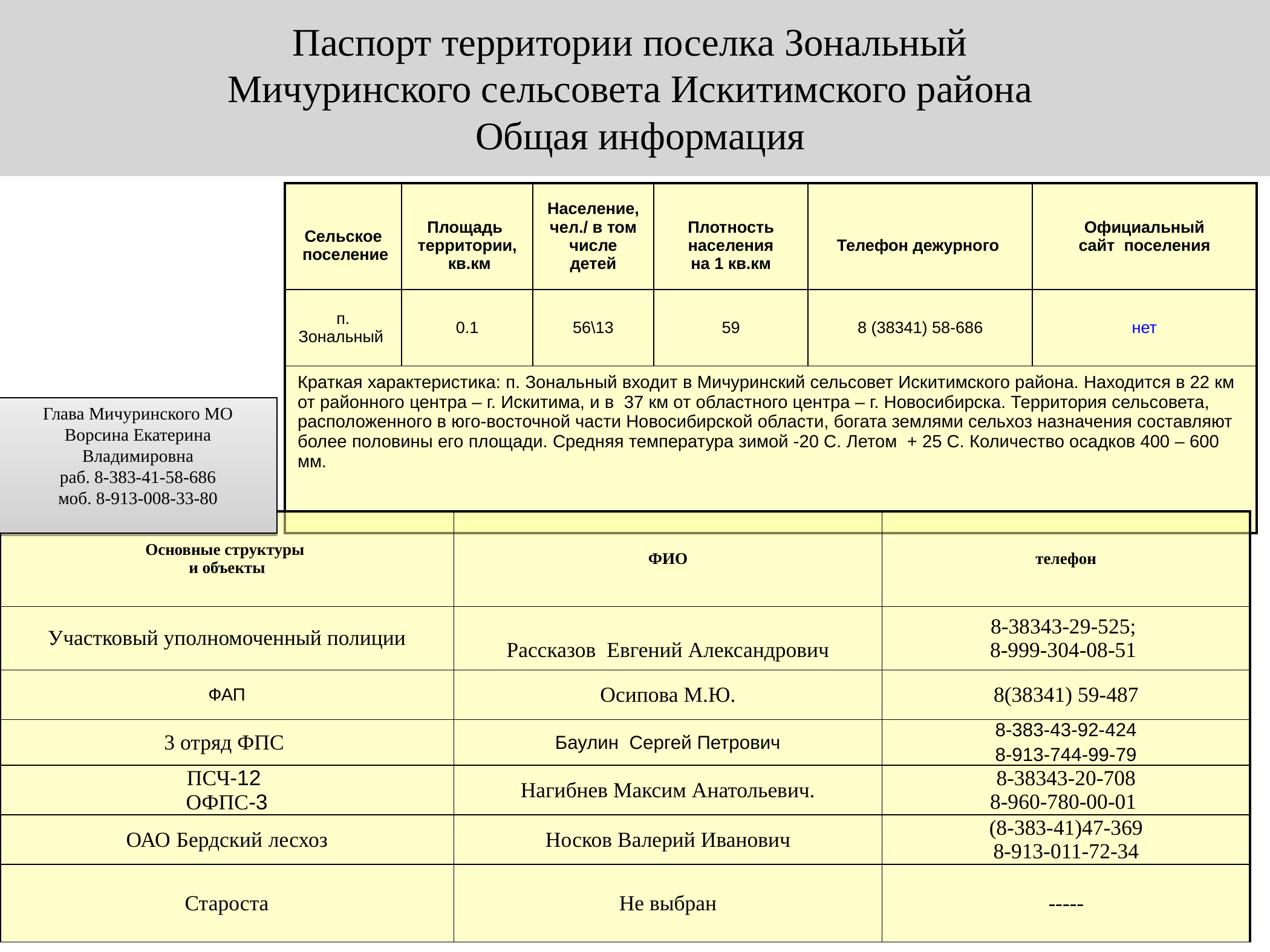

Паспорт территории поселка Зональный
Мичуринского сельсовета Искитимского района
 Общая информация
| Сельское поселение | Площадь территории, кв.км | Население, чел./ в том числе детей | Плотность населения на 1 кв.км | Телефон дежурного | Официальный сайт поселения |
| --- | --- | --- | --- | --- | --- |
| п. Зональный | 0.1 | 56\13 | 59 | 8 (38341) 58-686 | нет |
| Краткая характеристика: п. Зональный входит в Мичуринский сельсовет Искитимского района. Находится в 22 км от районного центра – г. Искитима, и в 37 км от областного центра – г. Новосибирска. Территория сельсовета, расположенного в юго-восточной части Новосибирской области, богата землями сельхоз назначения составляют более половины его площади. Средняя температура зимой -20 С. Летом + 25 С. Количество осадков 400 – 600 мм. |  |  |  |  |  |
Глава Мичуринского МО
Ворсина Екатерина Владимировна
раб. 8-383-41-58-686
моб. 8-913-008-33-80
| Основные структуры и объекты | ФИО | телефон |
| --- | --- | --- |
| Участковый уполномоченный полиции | Рассказов Евгений Александрович | 8-38343-29-525; 8-999-304-08-51 |
| ФАП | Осипова М.Ю. | 8(38341) 59-487 |
| 3 отряд ФПС | Баулин Сергей Петрович | 8-383-43-92-424 8-913-744-99-79 |
| ПСЧ-12 ОФПС-3 | Нагибнев Максим Анатольевич. | 8-38343-20-708 8-960-780-00-01 |
| ОАО Бердский лесхоз | Носков Валерий Иванович | (8-383-41)47-369 8-913-011-72-34 |
| Староста | Не выбран | ----- |